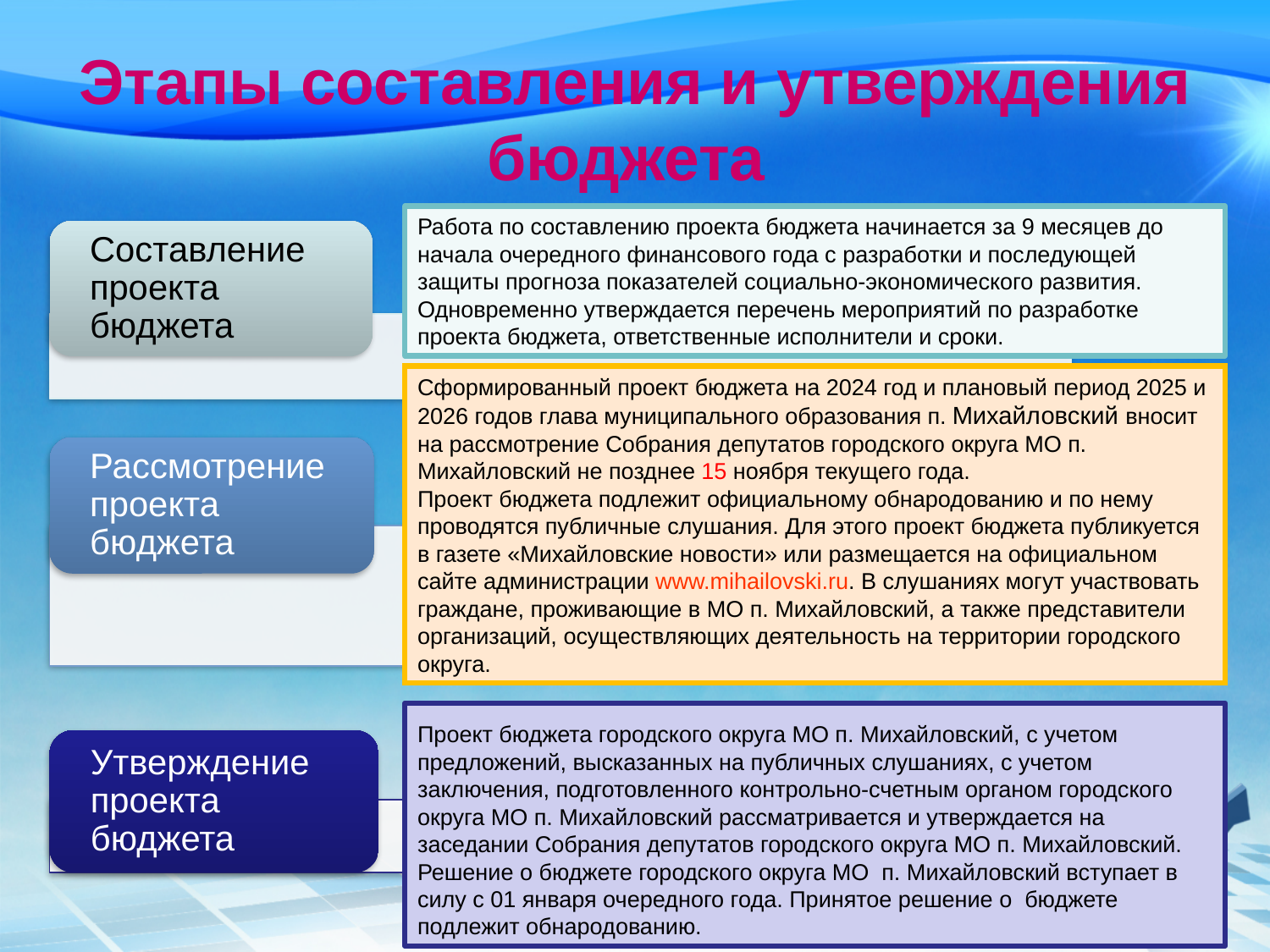

# Этапы составления и утверждения бюджета
Работа по составлению проекта бюджета начинается за 9 месяцев до начала очередного финансового года с разработки и последующей защиты прогноза показателей социально-экономического развития.  Одновременно утверждается перечень мероприятий по разработке проекта бюджета, ответственные исполнители и сроки.

Составление проекта бюджета
Рассмотрение проекта бюджета
Утверждение проекта бюджета
Сформированный проект бюджета на 2024 год и плановый период 2025 и 2026 годов глава муниципального образования п. Михайловский вносит на рассмотрение Собрания депутатов городского округа МО п. Михайловский не позднее 15 ноября текущего года.
Проект бюджета подлежит официальному обнародованию и по нему проводятся публичные слушания. Для этого проект бюджета публикуется в газете «Михайловские новости» или размещается на официальном сайте администрации www.mihailovski.ru. В слушаниях могут участвовать граждане, проживающие в МО п. Михайловский, а также представители организаций, осуществляющих деятельность на территории городского округа.

Проект бюджета городского округа МО п. Михайловский, с учетом предложений, высказанных на публичных слушаниях, с учетом заключения, подготовленного контрольно-счетным органом городского округа МО п. Михайловский рассматривается и утверждается на заседании Собрания депутатов городского округа МО п. Михайловский. Решение о бюджете городского округа МО  п. Михайловский вступает в силу с 01 января очередного года. Принятое решение о  бюджете подлежит обнародованию.